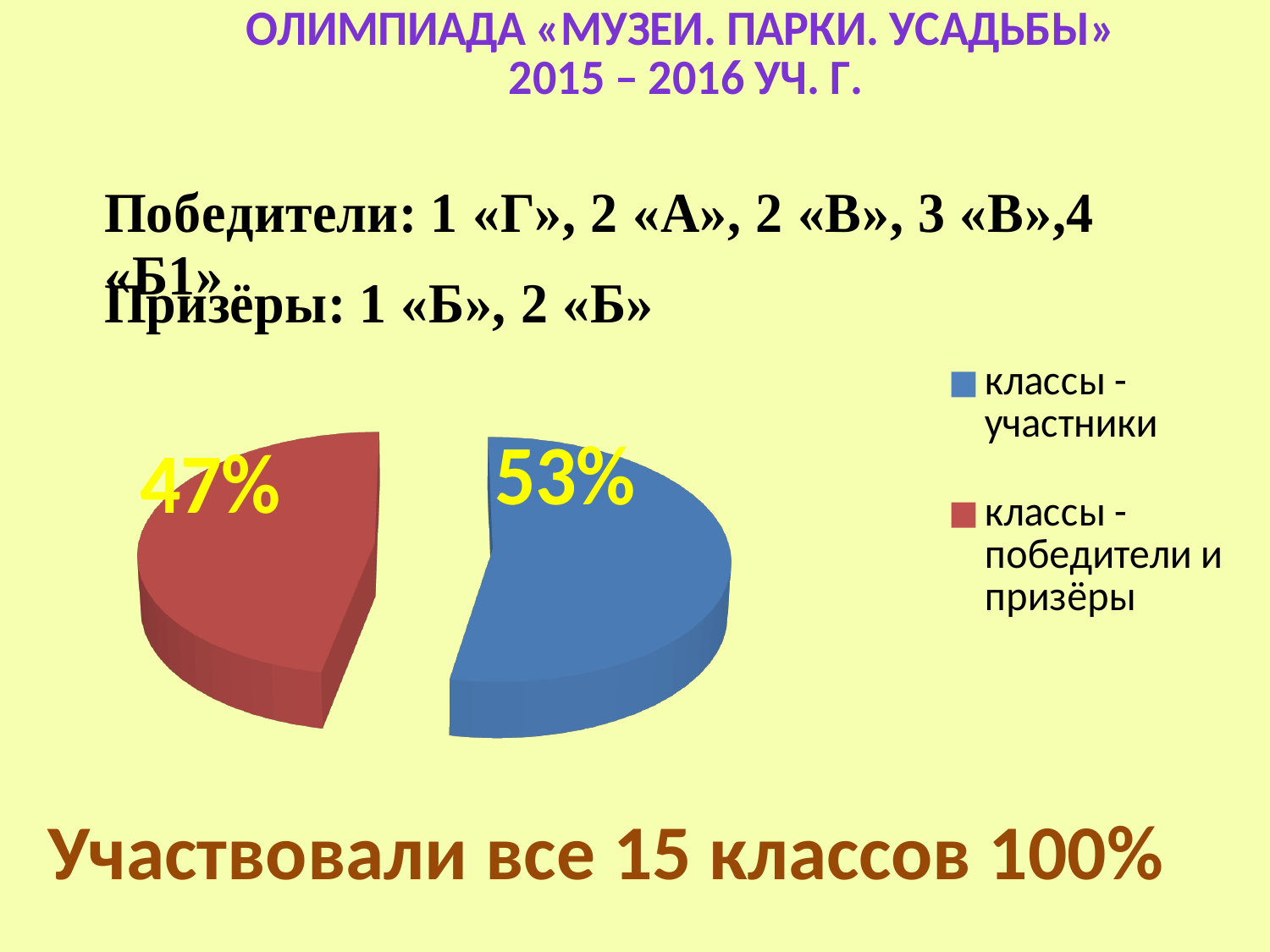

[unsupported chart]

Участвовали все 15 классов 100%